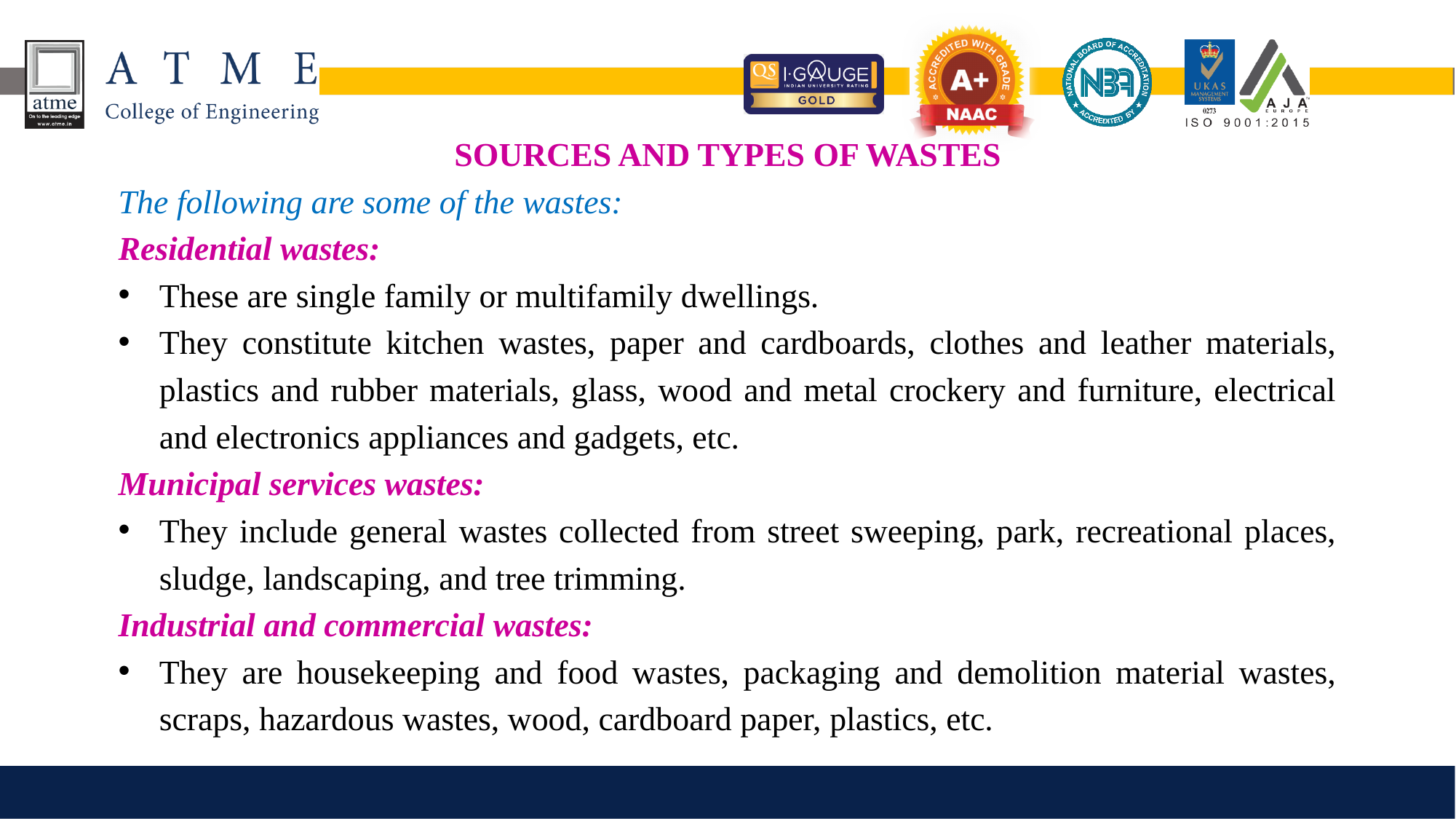

SOURCES AND TYPES OF WASTES
The following are some of the wastes:
Residential wastes:
These are single family or multifamily dwellings.
They constitute kitchen wastes, paper and cardboards, clothes and leather materials, plastics and rubber materials, glass, wood and metal crockery and furniture, electrical and electronics appliances and gadgets, etc.
Municipal services wastes:
They include general wastes collected from street sweeping, park, recreational places, sludge, landscaping, and tree trimming.
Industrial and commercial wastes:
They are housekeeping and food wastes, packaging and demolition material wastes, scraps, hazardous wastes, wood, cardboard paper, plastics, etc.